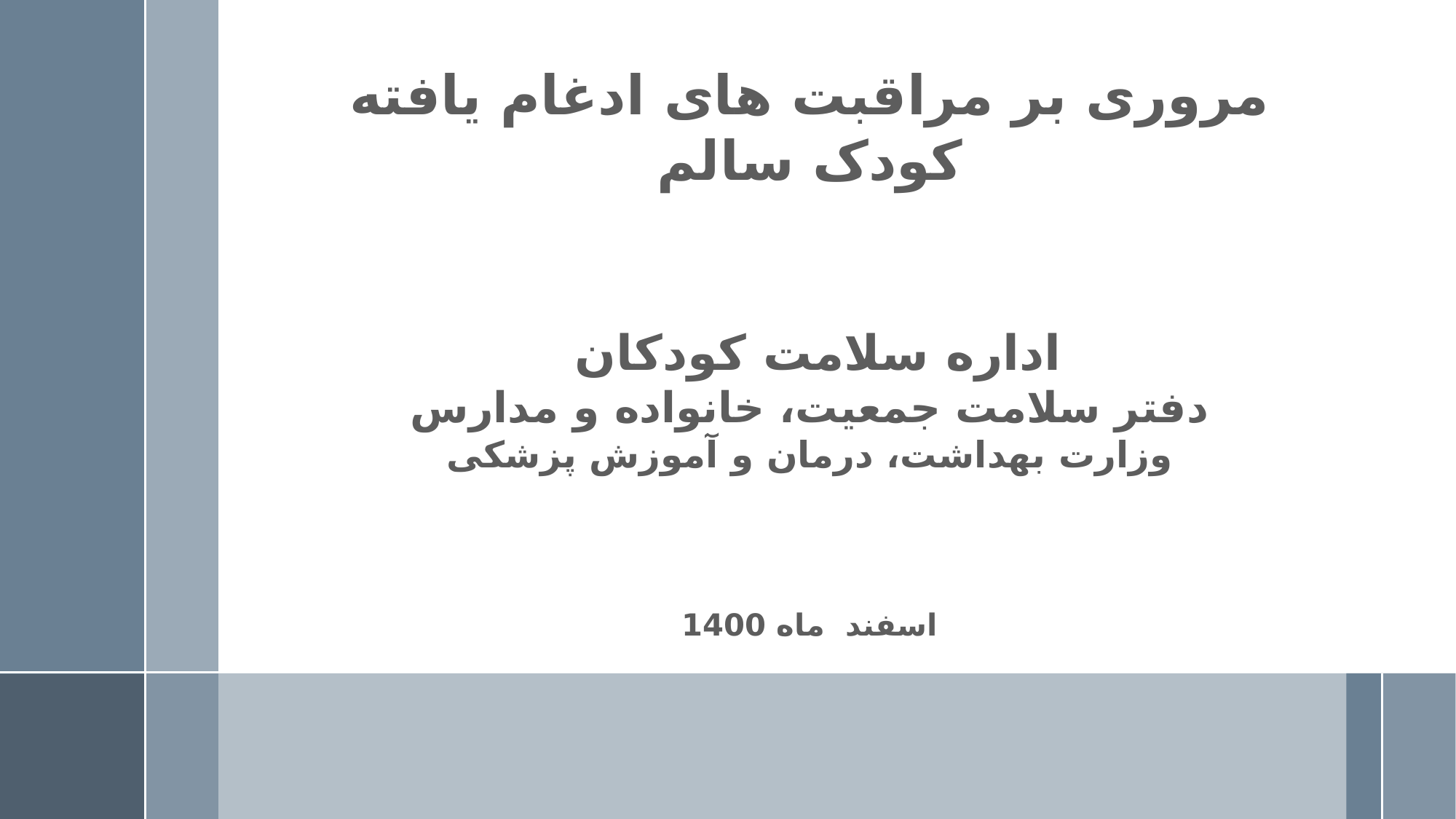

مروری بر مراقبت های ادغام یافته کودک سالم

اداره سلامت کودکان
دفتر سلامت جمعیت، خانواده و مدارس
وزارت بهداشت، درمان و آموزش پزشکی

اسفند  ماه 1400